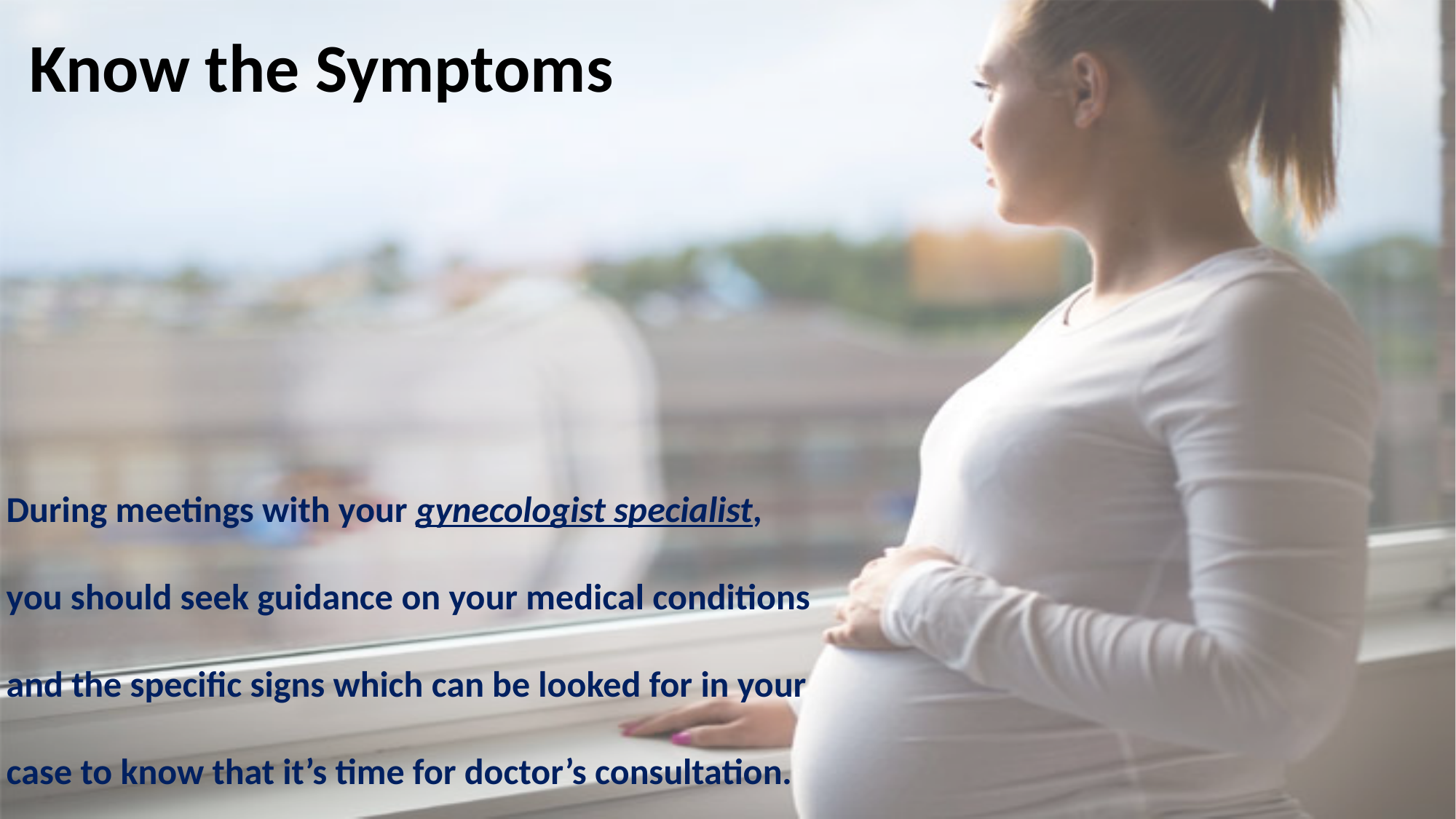

Know the Symptoms
During meetings with your gynecologist specialist, you should seek guidance on your medical conditions and the specific signs which can be looked for in your case to know that it’s time for doctor’s consultation.